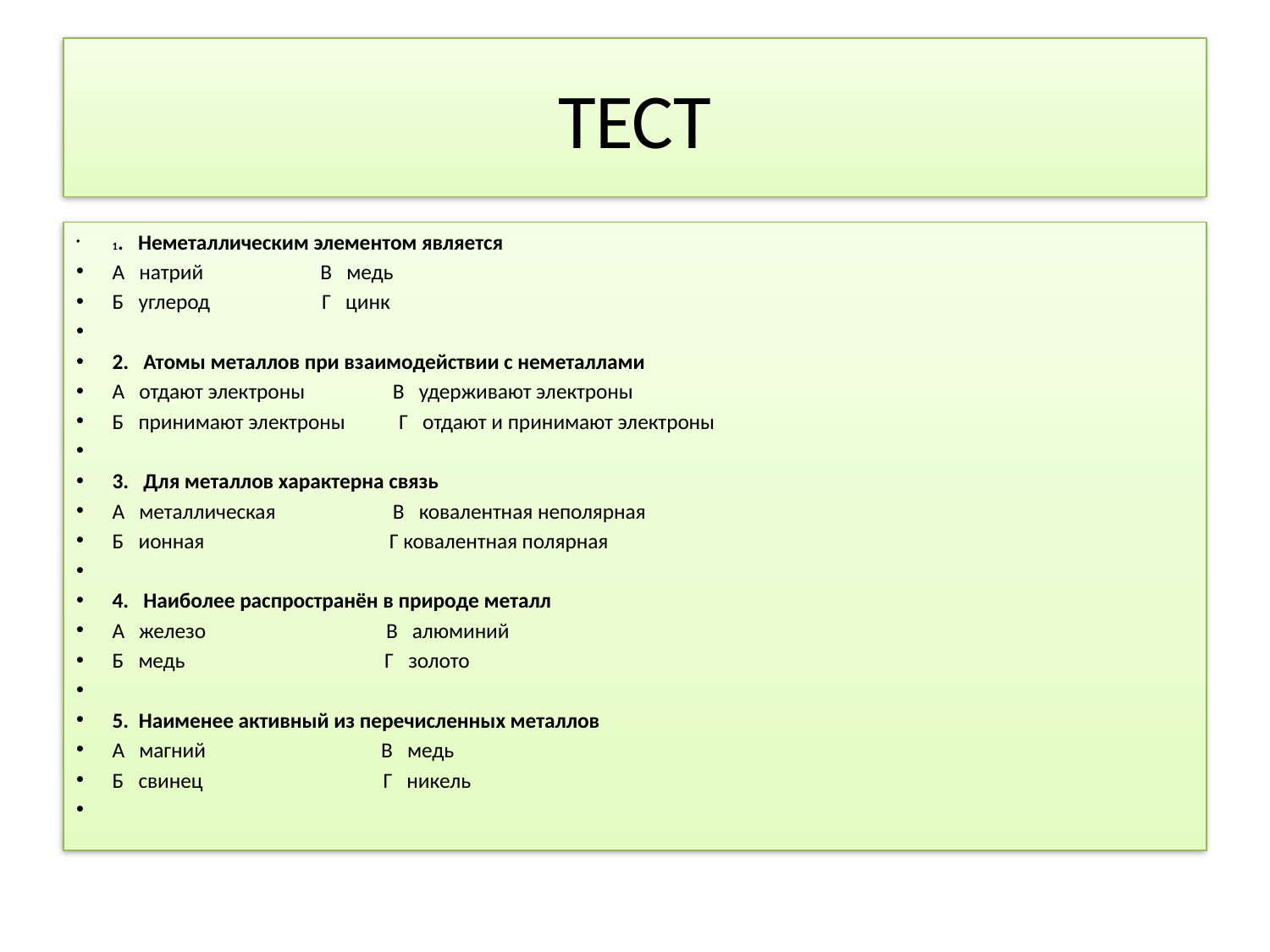

# ТЕСТ
1.   Неметаллическим элементом является
А   натрий                        В   медь
Б   углерод                       Г   цинк

2.   Атомы металлов при взаимодействии с неметаллами
А   отдают электроны                  В   удерживают электроны
Б   принимают электроны           Г   отдают и принимают электроны

3.   Для металлов характерна связь
А   металлическая                        В   ковалентная неполярная
Б   ионная                                      Г ковалентная полярная

4.   Наиболее распространён в природе металл
А   железо                                     В   алюминий
Б   медь                                         Г   золото

5.  Наименее активный из перечисленных металлов
А   магний                                    В   медь
Б   свинец                                     Г   никель